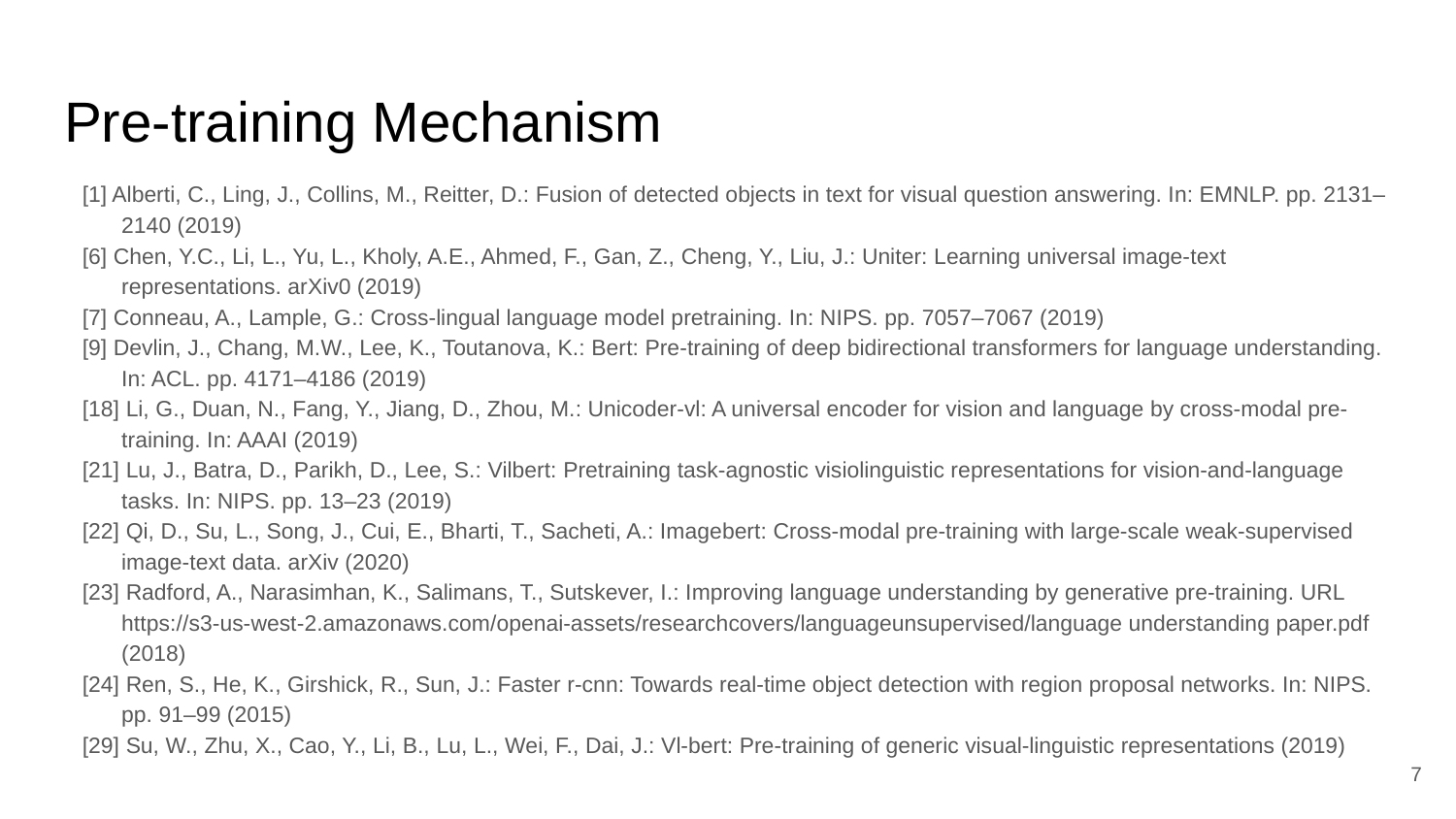

# Pre-training Mechanism
[1] Alberti, C., Ling, J., Collins, M., Reitter, D.: Fusion of detected objects in text for visual question answering. In: EMNLP. pp. 2131–2140 (2019)
[6] Chen, Y.C., Li, L., Yu, L., Kholy, A.E., Ahmed, F., Gan, Z., Cheng, Y., Liu, J.: Uniter: Learning universal image-text representations. arXiv0 (2019)
[7] Conneau, A., Lample, G.: Cross-lingual language model pretraining. In: NIPS. pp. 7057–7067 (2019)
[9] Devlin, J., Chang, M.W., Lee, K., Toutanova, K.: Bert: Pre-training of deep bidirectional transformers for language understanding. In: ACL. pp. 4171–4186 (2019)
[18] Li, G., Duan, N., Fang, Y., Jiang, D., Zhou, M.: Unicoder-vl: A universal encoder for vision and language by cross-modal pre-training. In: AAAI (2019)
[21] Lu, J., Batra, D., Parikh, D., Lee, S.: Vilbert: Pretraining task-agnostic visiolinguistic representations for vision-and-language tasks. In: NIPS. pp. 13–23 (2019)
[22] Qi, D., Su, L., Song, J., Cui, E., Bharti, T., Sacheti, A.: Imagebert: Cross-modal pre-training with large-scale weak-supervised image-text data. arXiv (2020)
[23] Radford, A., Narasimhan, K., Salimans, T., Sutskever, I.: Improving language understanding by generative pre-training. URL https://s3-us-west-2.amazonaws.com/openai-assets/researchcovers/languageunsupervised/language understanding paper.pdf (2018)
[24] Ren, S., He, K., Girshick, R., Sun, J.: Faster r-cnn: Towards real-time object detection with region proposal networks. In: NIPS. pp. 91–99 (2015)
[29] Su, W., Zhu, X., Cao, Y., Li, B., Lu, L., Wei, F., Dai, J.: Vl-bert: Pre-training of generic visual-linguistic representations (2019)
7